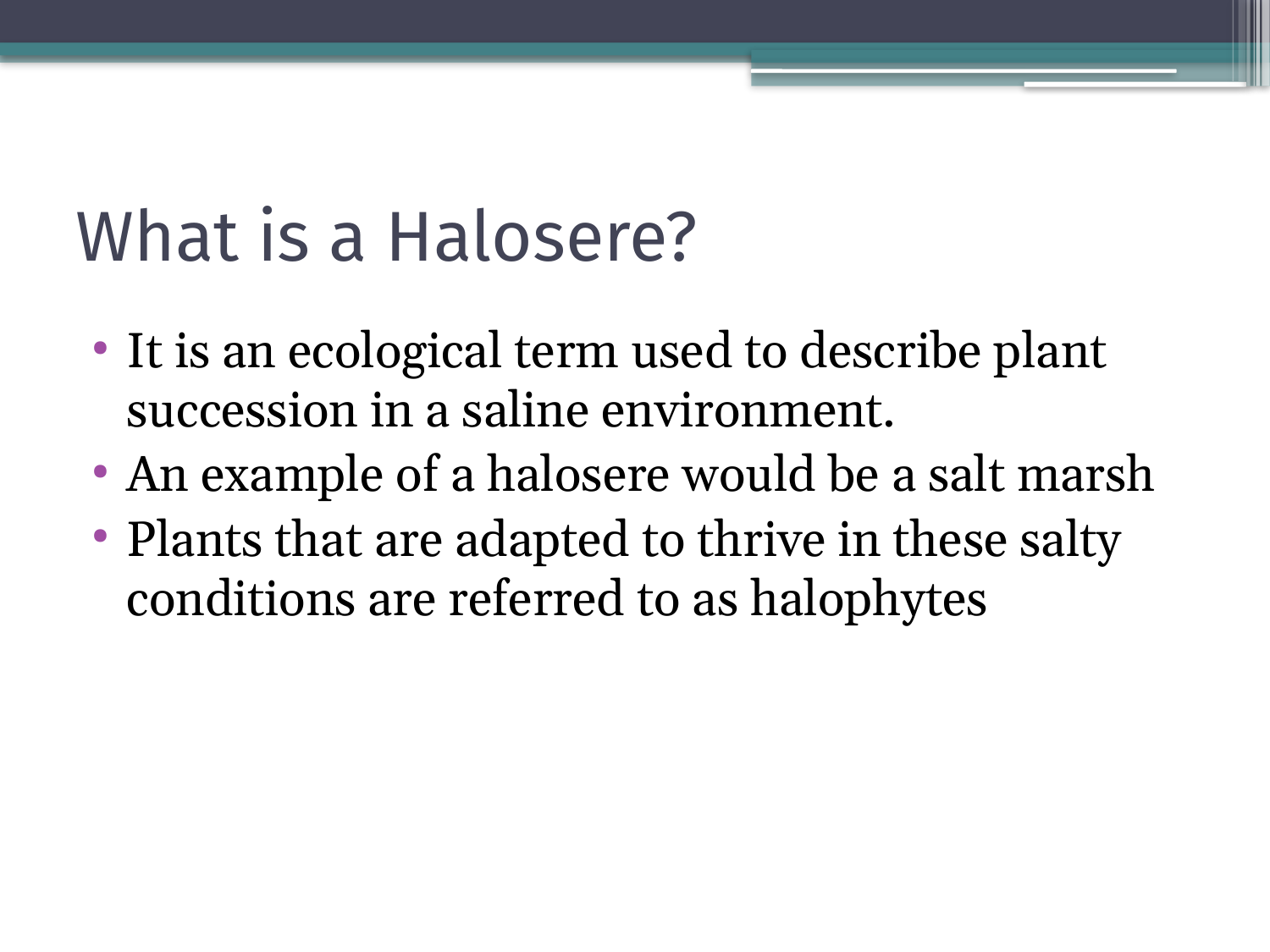

# What is a Halosere?
It is an ecological term used to describe plant succession in a saline environment.
An example of a halosere would be a salt marsh
Plants that are adapted to thrive in these salty conditions are referred to as halophytes